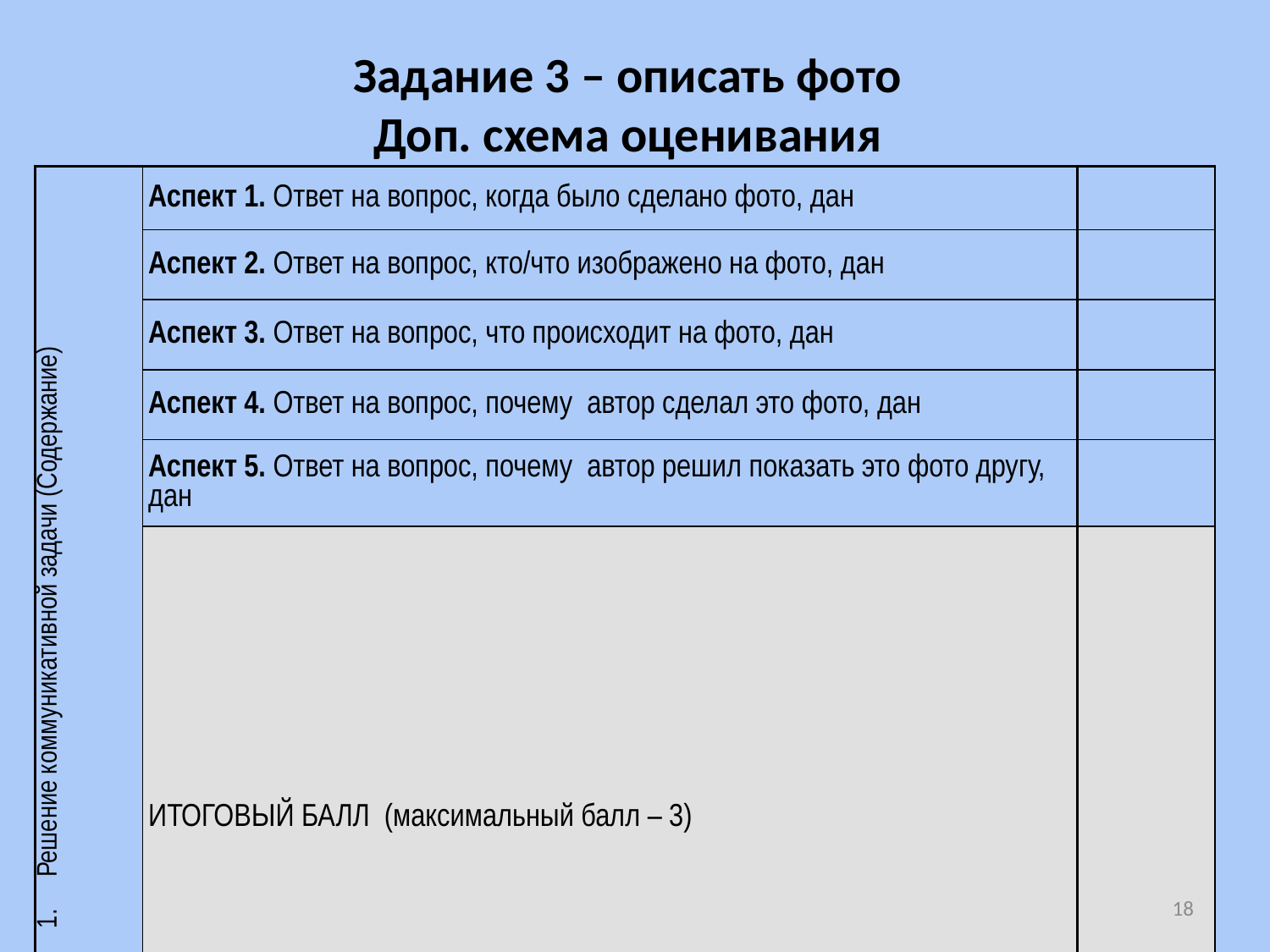

# Задание 3 – описать фото Доп. схема оценивания
| 1. Решение коммуникативной задачи (Содержание) | Аспект 1. Ответ на вопрос, когда было сделано фото, дан |  |
| --- | --- | --- |
|  | Аспект 2. Ответ на вопрос, кто/что изображено на фото, дан |  |
|  | Аспект 3. Ответ на вопрос, что происходит на фото, дан |  |
|  | Аспект 4. Ответ на вопрос, почему автор сделал это фото, дан |  |
|  | Аспект 5. Ответ на вопрос, почему автор решил показать это фото другу, дан |  |
|  | ИТОГОВЫЙ БАЛЛ (максимальный балл – 3) |  |
| 2. Организация | Наличие вступления и заключения, завершенность высказывания |  |
|  | Логичность и использование средств логической связи |  |
|  | ИТОГОВЫЙ БАЛЛ (максимальный балл – 2) |  |
| 3. | ЯЗЫКОВОЕ ОФОРМЛЕНИЕ ВЫСКАЗЫВАНИЯ (максимальный балл – 2) |  |
18